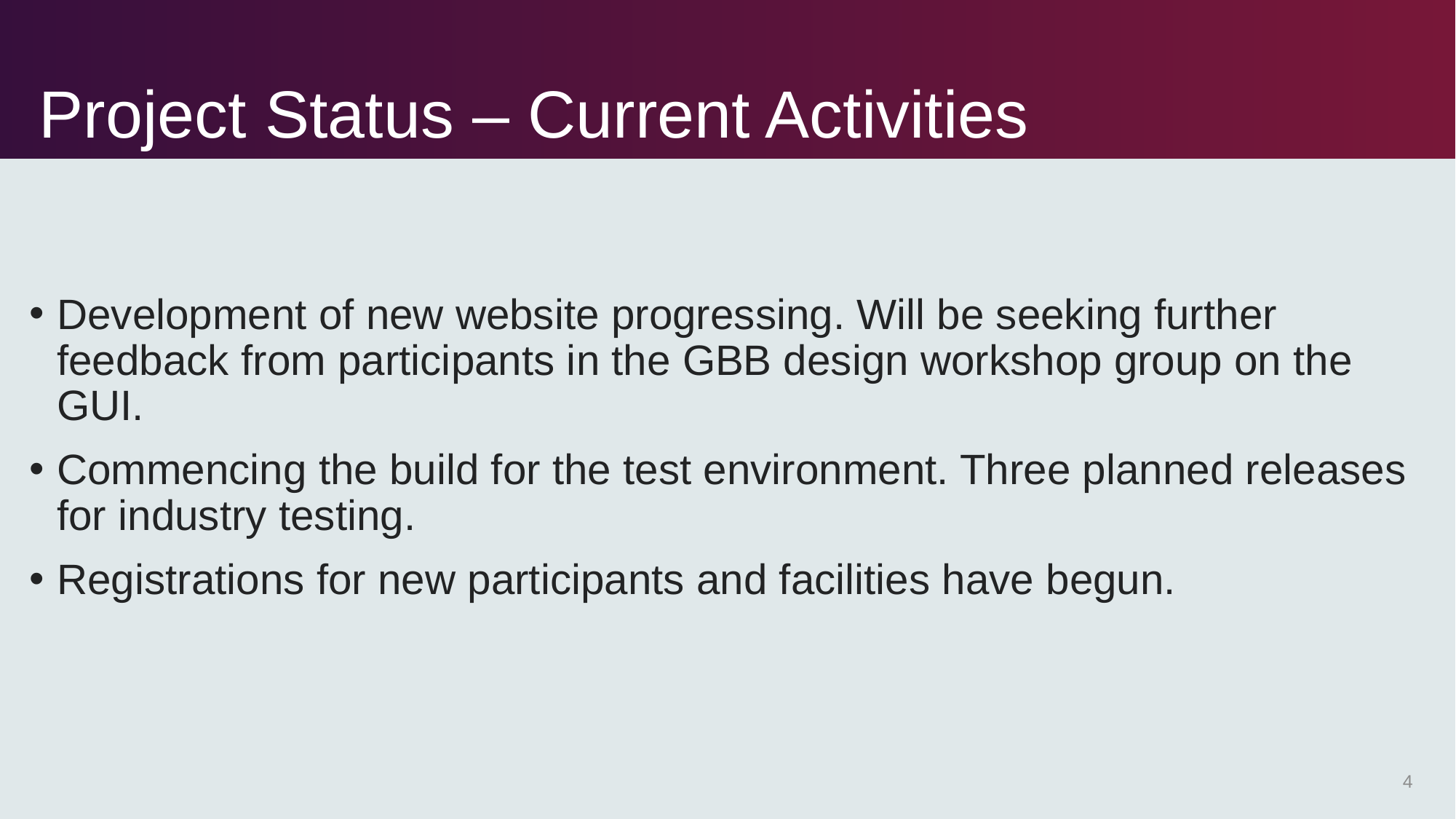

08/06/2018
# Project Status – Current Activities

Development of new website progressing. Will be seeking further feedback from participants in the GBB design workshop group on the GUI.
Commencing the build for the test environment. Three planned releases for industry testing.
Registrations for new participants and facilities have begun.

4